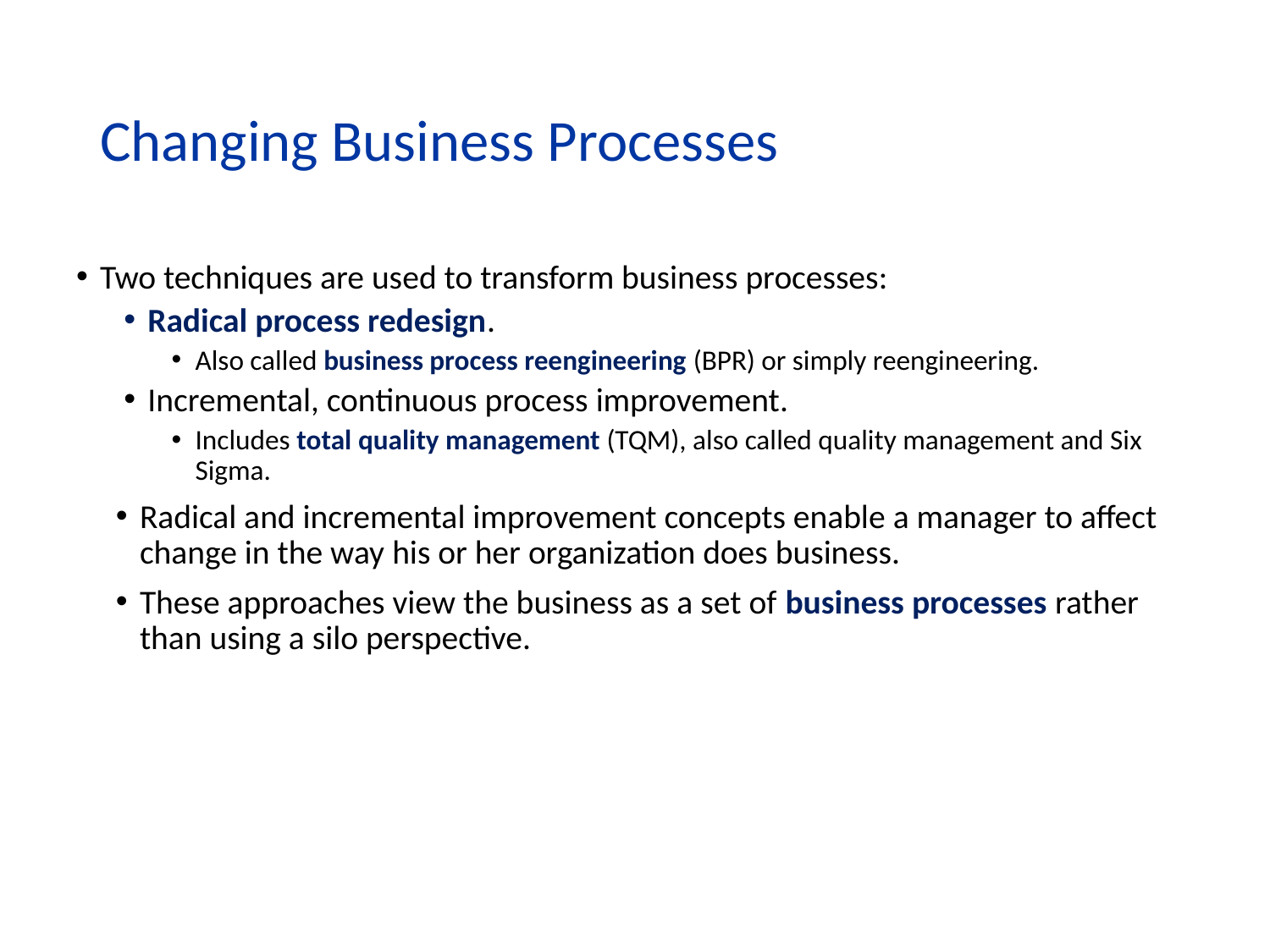

# Changing Business Processes
Two techniques are used to transform business processes:
Radical process redesign.
Also called business process reengineering (BPR) or simply reengineering.
Incremental, continuous process improvement.
Includes total quality management (TQM), also called quality management and Six Sigma.
Radical and incremental improvement concepts enable a manager to affect change in the way his or her organization does business.
These approaches view the business as a set of business processes rather than using a silo perspective.